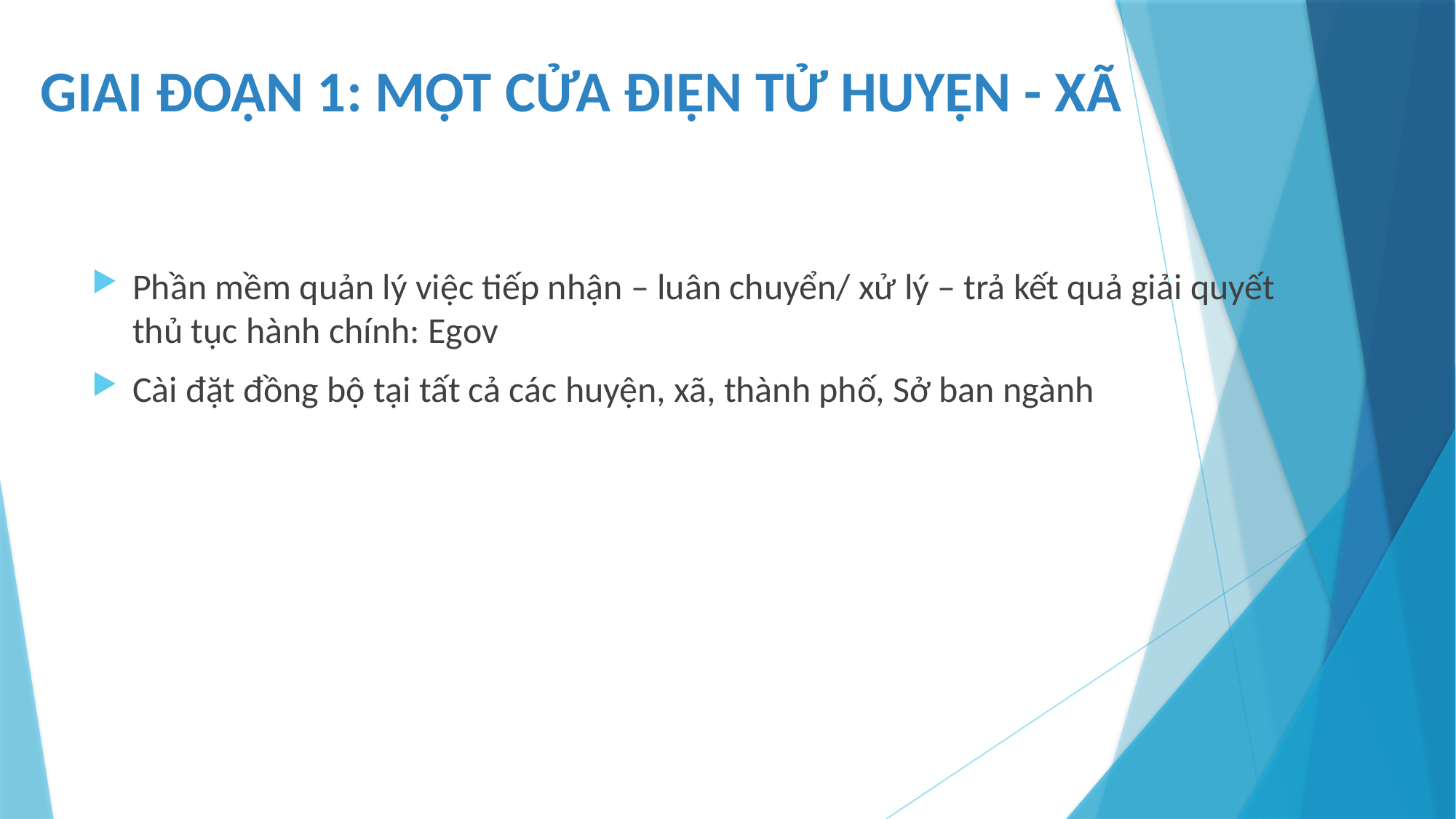

# GIAI ĐOẠN 1: MỘT CỬA ĐIỆN TỬ HUYỆN - XÃ
Phần mềm quản lý việc tiếp nhận – luân chuyển/ xử lý – trả kết quả giải quyết thủ tục hành chính: Egov
Cài đặt đồng bộ tại tất cả các huyện, xã, thành phố, Sở ban ngành